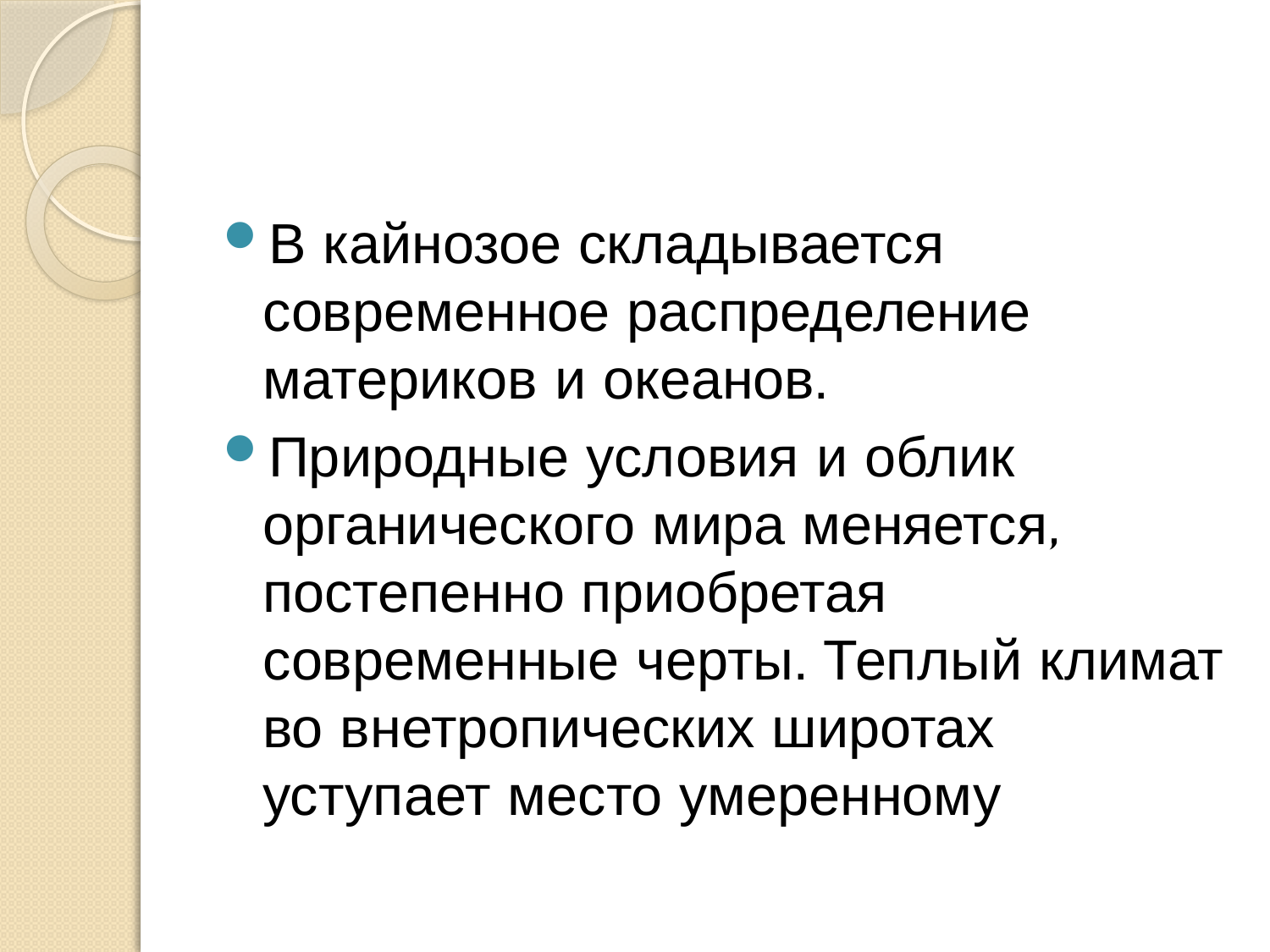

В кайнозое складывается современное распределение материков и океанов.
Природные условия и облик органического мира меняется, постепенно приобретая современные черты. Теплый климат во внетропических широтах уступает место умеренному